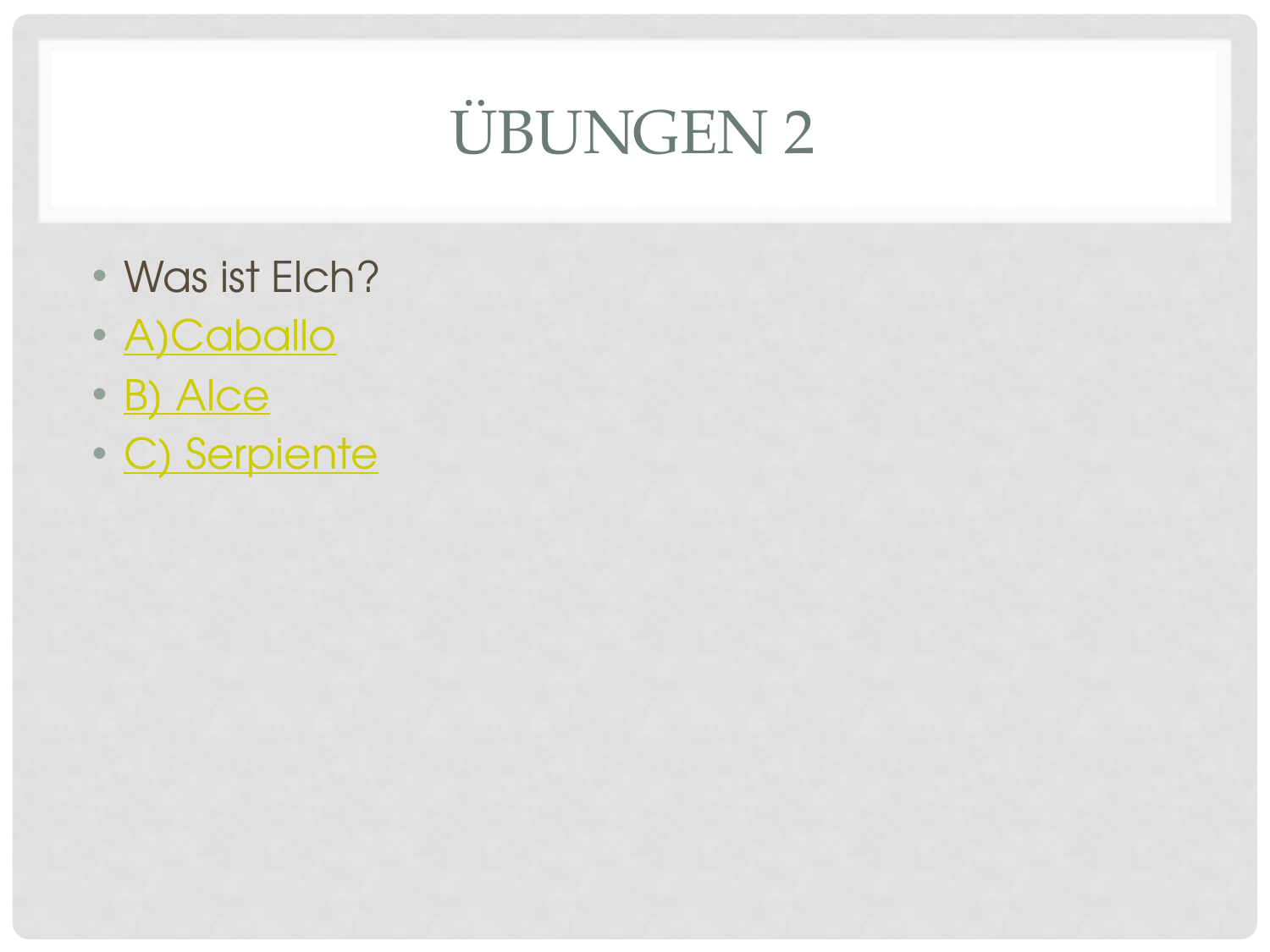

# Übungen 2
Was ist Elch?
A)Caballo
B) Alce
C) Serpiente